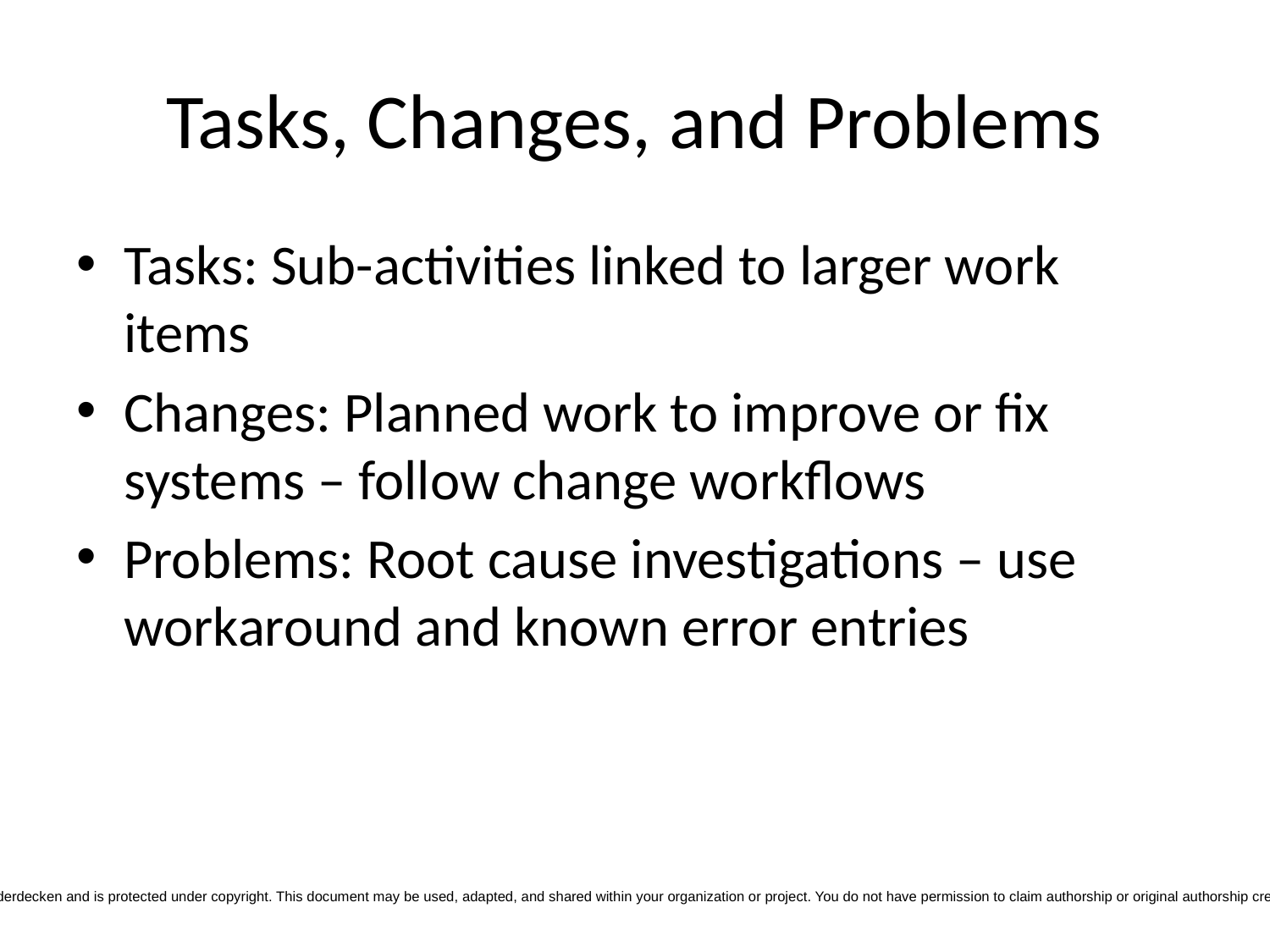

# Tasks, Changes, and Problems
Tasks: Sub-activities linked to larger work items
Changes: Planned work to improve or fix systems – follow change workflows
Problems: Root cause investigations – use workaround and known error entries
Copyright © 2025 Race P. Vanderdecken. All rights reserved. This document is the intellectual property of Race P. Vanderdecken and is protected under copyright. This document may be used, adapted, and shared within your organization or project. You do not have permission to claim authorship or original authorship credit. This copyright notice may be removed if required by internal documentation standards or work environment policy.